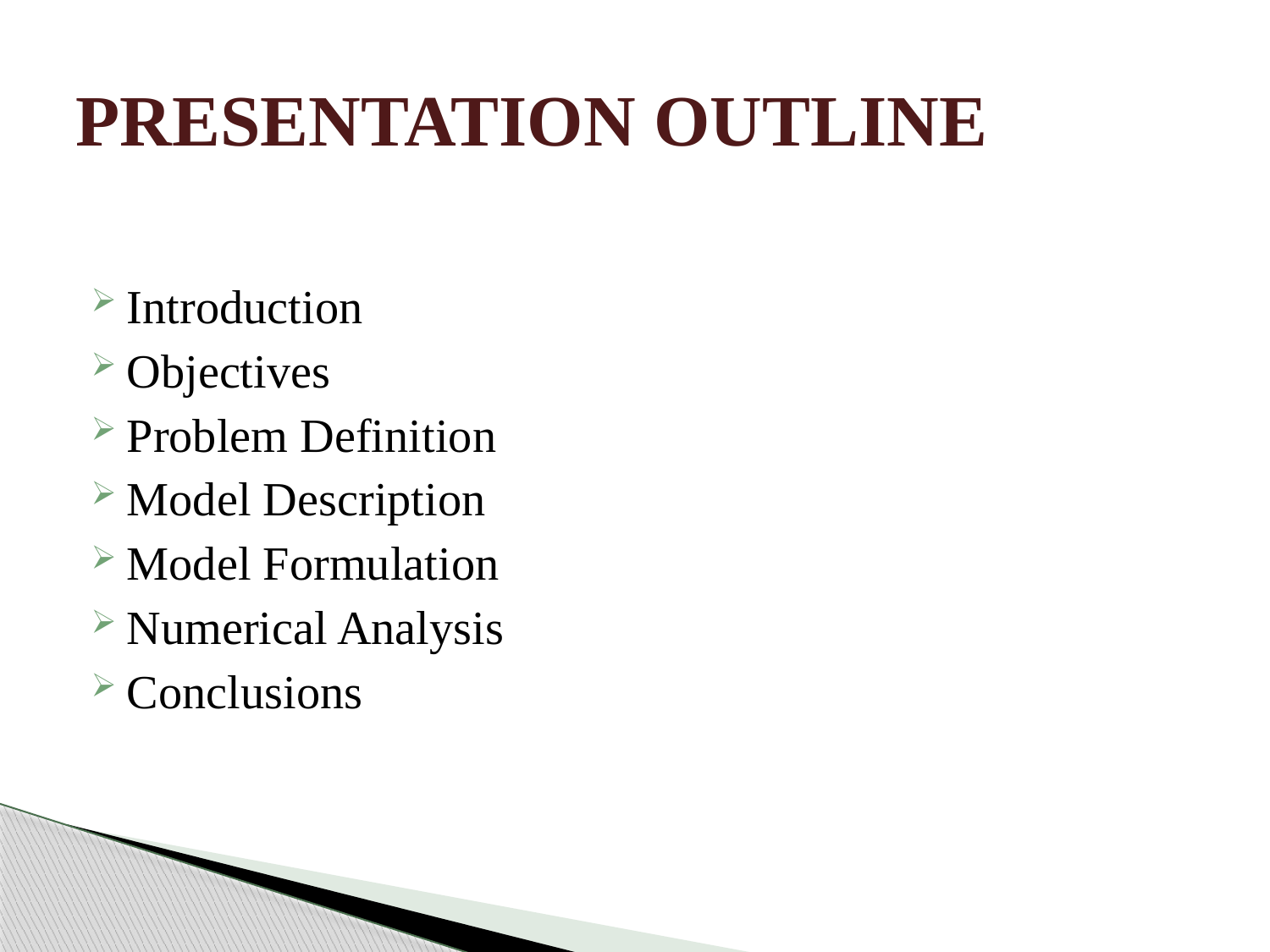

# PRESENTATION OUTLINE

Introduction
Objectives
Problem Definition
Model Description
Model Formulation
Numerical Analysis
Conclusions